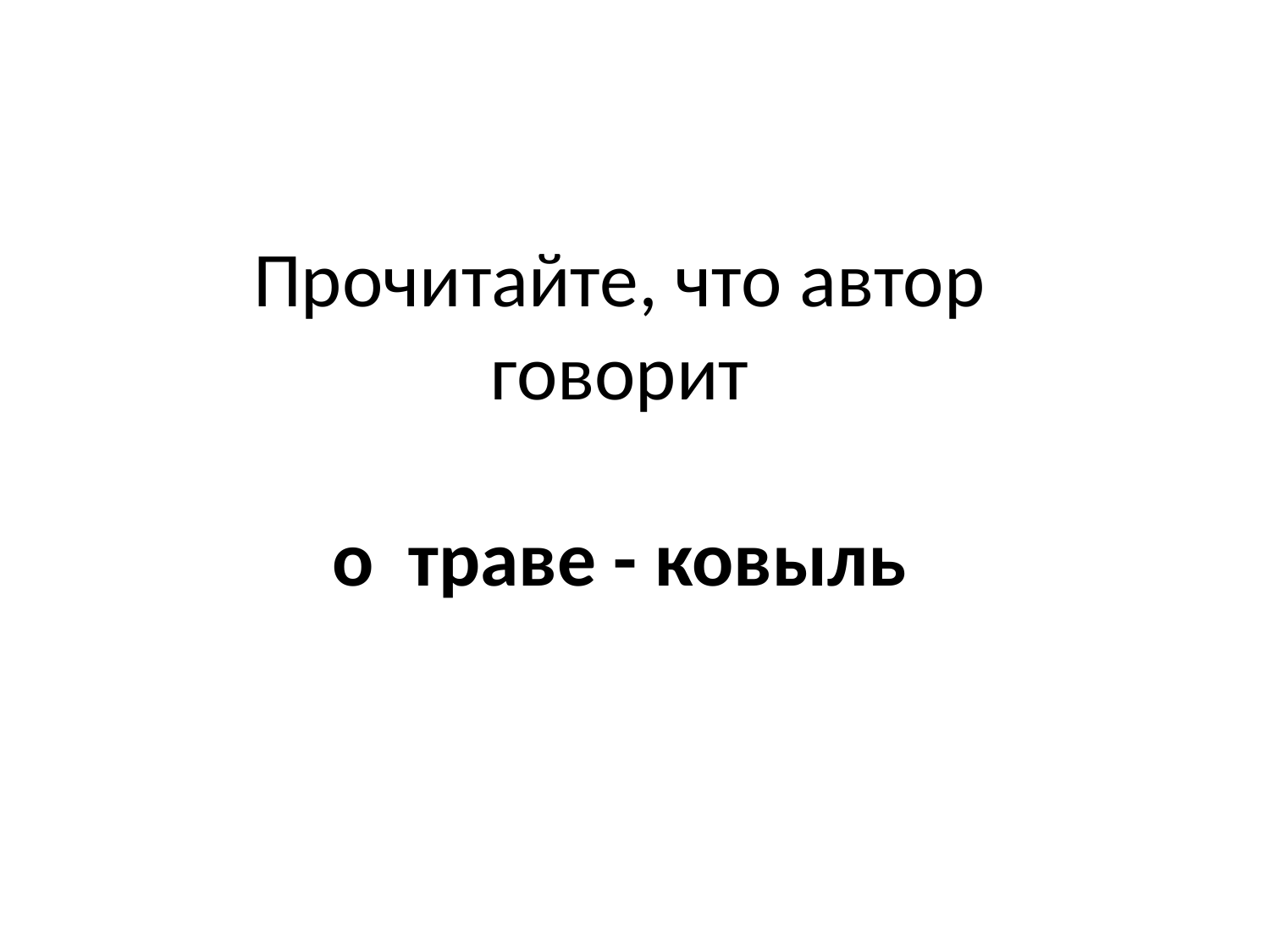

# Прочитайте, что автор говорит о  траве - ковыль